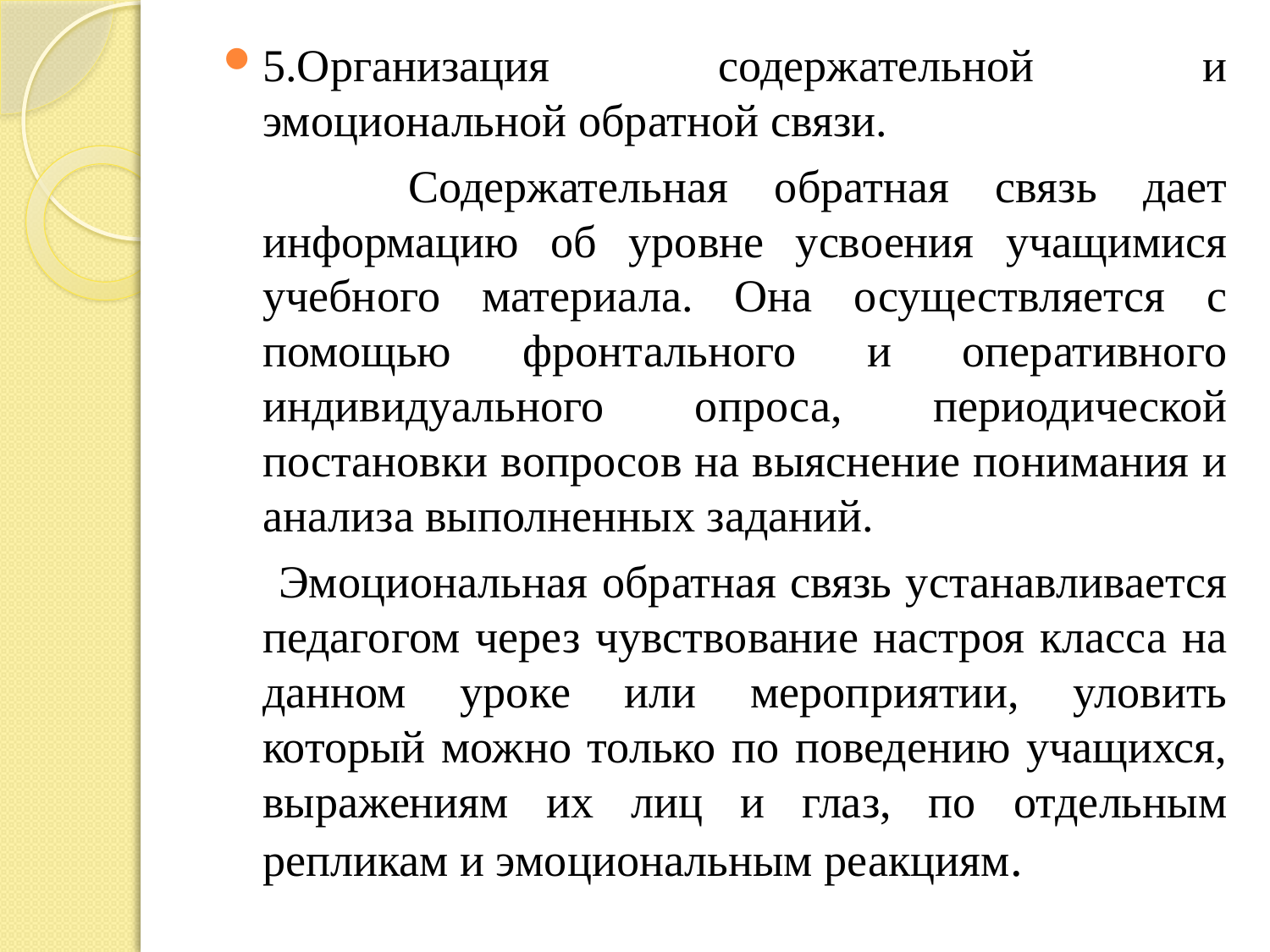

5.Организация содержательной и эмоциональной обратной связи.
    Содержательная обратная связь дает информацию об уровне усвоения учащимися учебного материала. Она осуществляется с помощью фронтального и оперативного индивидуального опроса, периодической постановки вопросов на выяснение понимания и анализа выполненных заданий.
    Эмоциональная обратная связь устанавливается педагогом через чувствование настроя класса на данном уроке или мероприятии, уловить который можно только по поведению учащихся, выражениям их лиц и глаз, по отдельным репликам и эмоциональным реакциям.
#